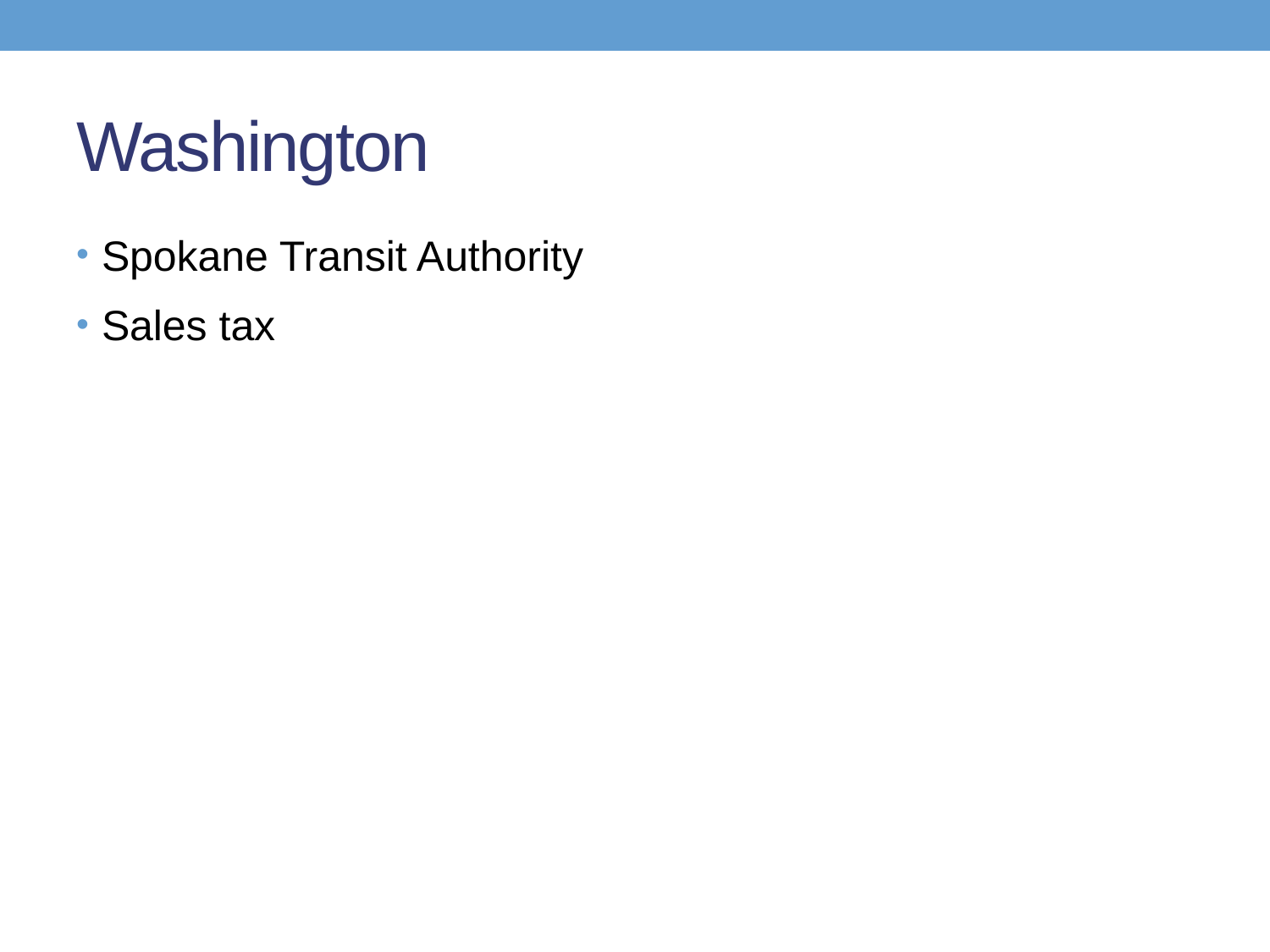

# Washington

Spokane Transit Authority
Sales tax